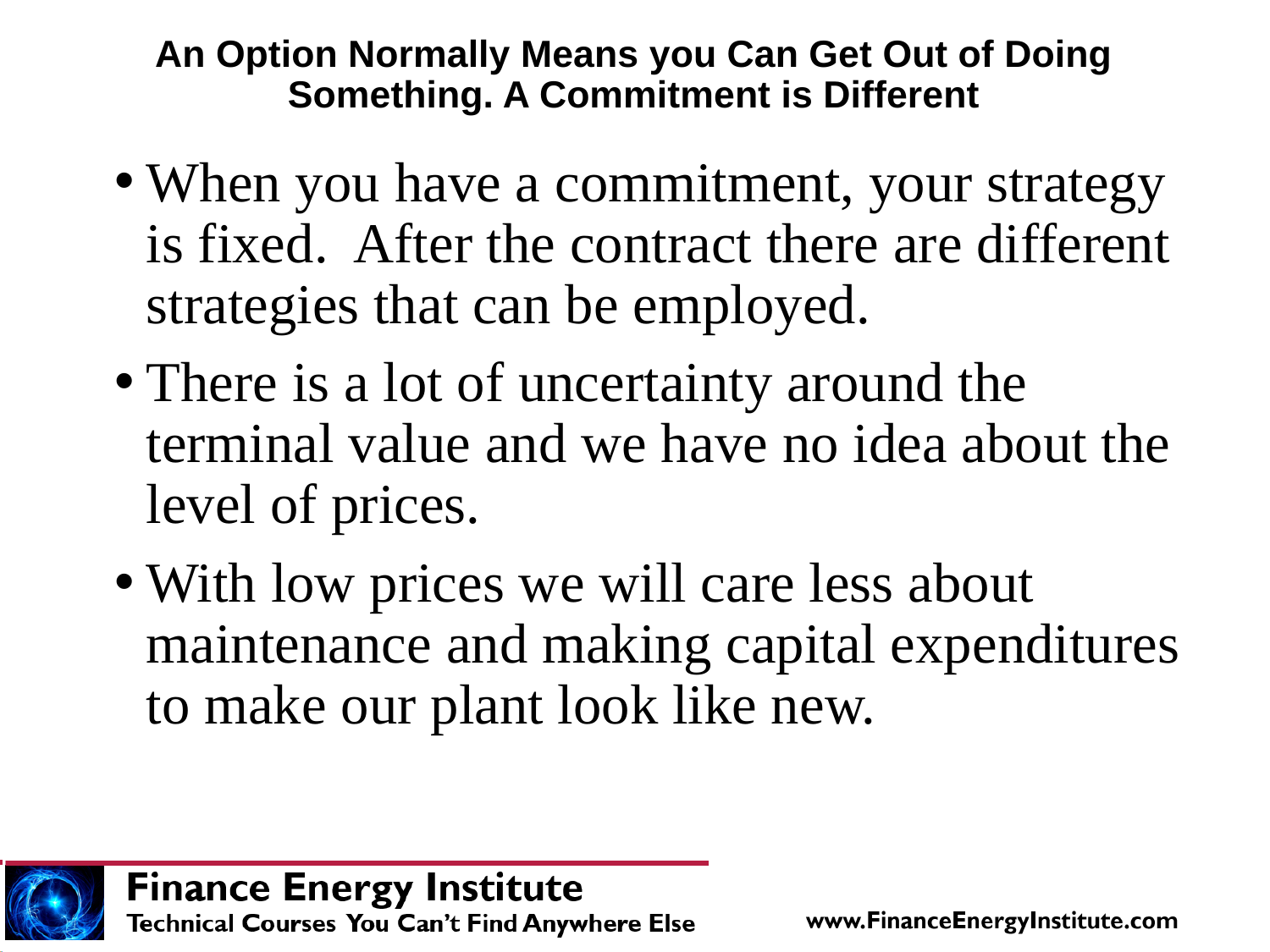

# An Option Normally Means you Can Get Out of Doing Something. A Commitment is Different
When you have a commitment, your strategy is fixed.  After the contract there are different strategies that can be employed.
There is a lot of uncertainty around the terminal value and we have no idea about the level of prices.
With low prices we will care less about maintenance and making capital expenditures to make our plant look like new.